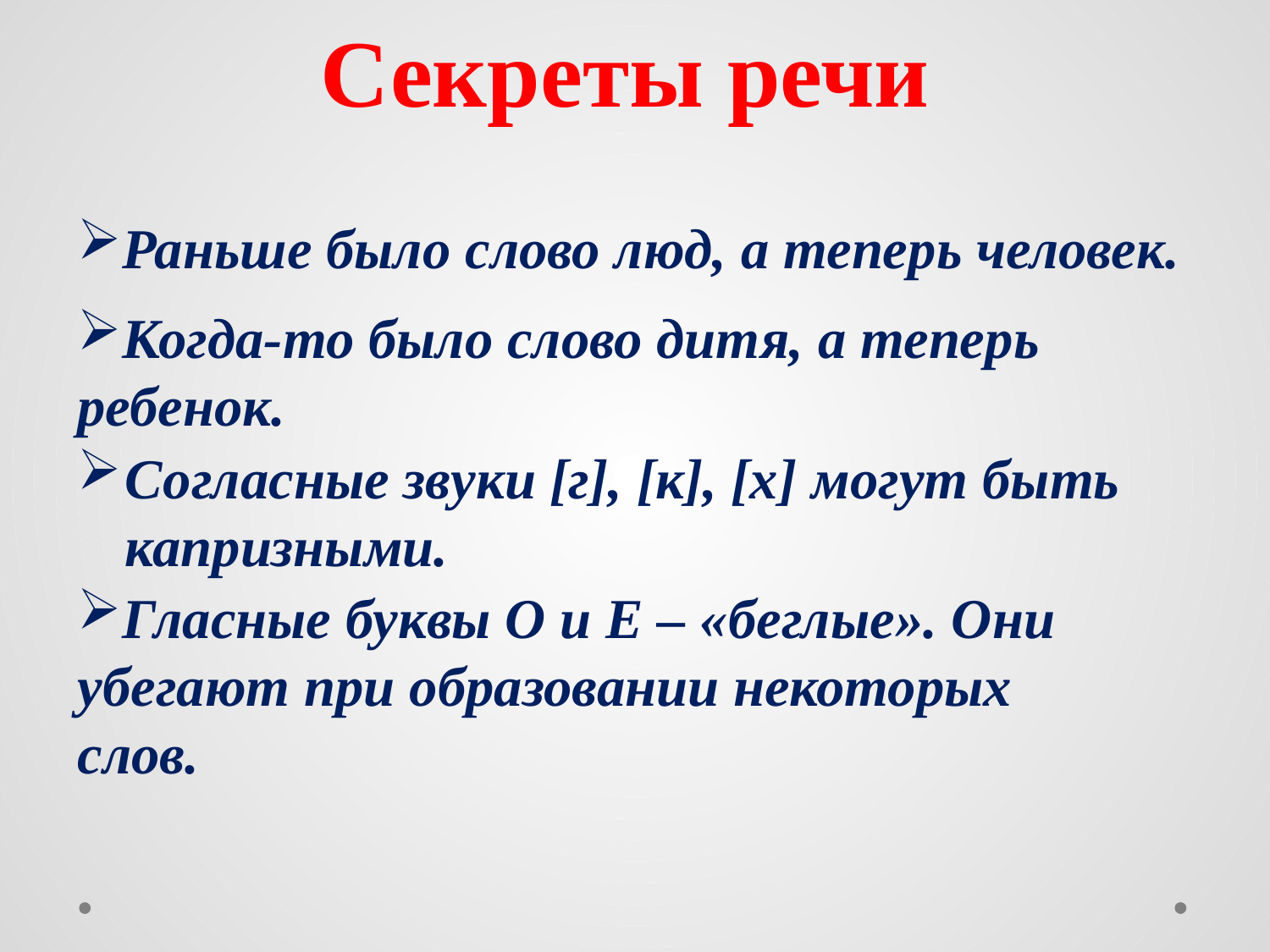

# Секреты речи
Раньше было слово люд, а теперь человек.
Когда-то было слово дитя, а теперь ребенок.
Согласные звуки [г], [к], [х] могут быть капризными.

Гласные буквы О и Е – «беглые». Они убегают при образовании некоторых слов.